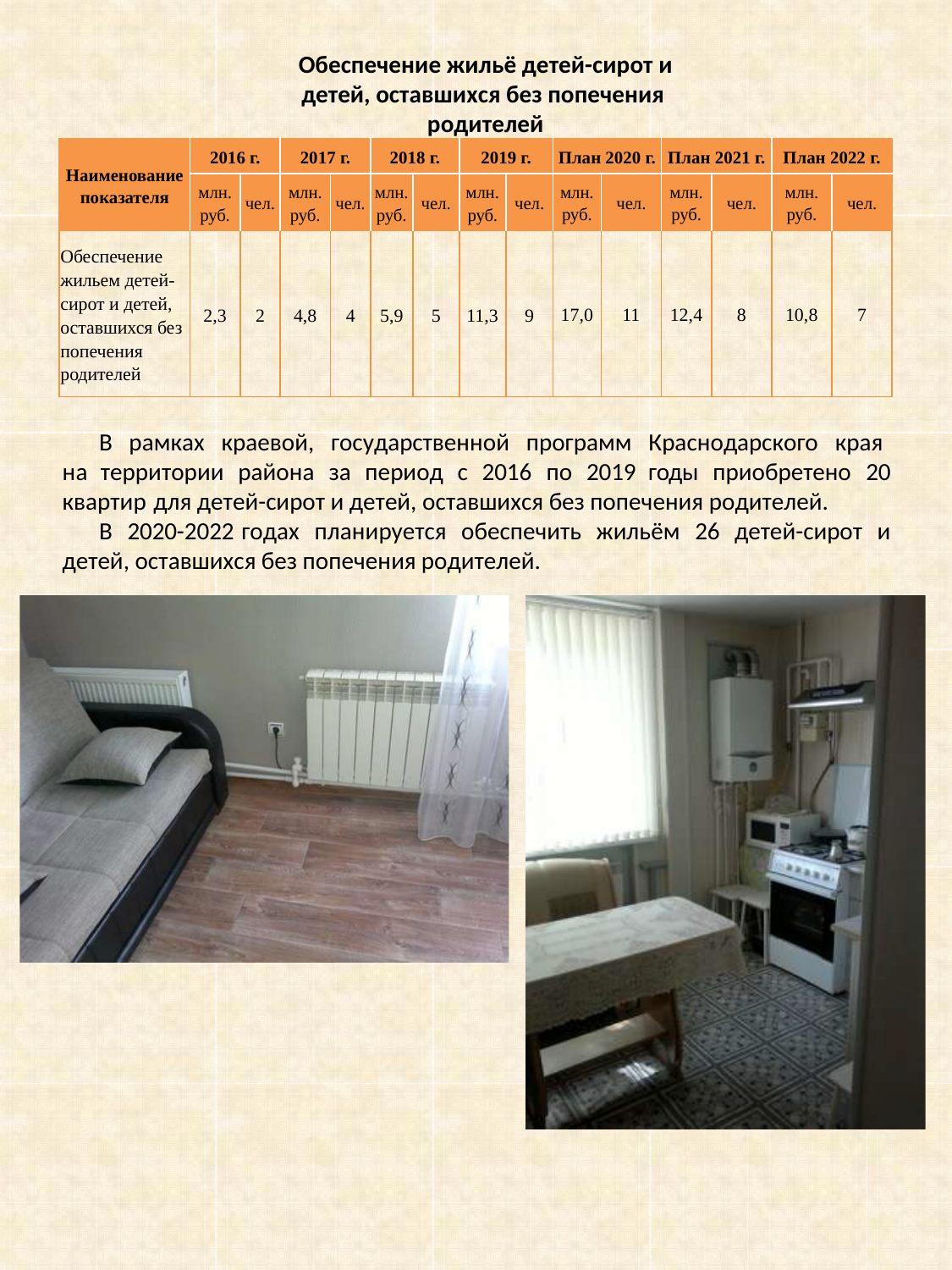

Обеспечение жильё детей-сирот и детей, оставшихся без попечения  родителей
| Наименование показателя | 2016 г. |  | 2017 г. |  | 2018 г. |  | 2019 г. |  | План 2020 г. |  | План 2021 г. |  | План 2022 г. |  |
| --- | --- | --- | --- | --- | --- | --- | --- | --- | --- | --- | --- | --- | --- | --- |
|  | млн. руб. | чел. | млн. руб. | чел. | млн. руб. | чел. | млн. руб. | чел. | млн. руб. | чел. | млн. руб. | чел. | млн. руб. | чел. |
| Обеспечение жильем детей- сирот и детей, оставшихся без попечения родителей | 2,3 | 2 | 4,8 | 4 | 5,9 | 5 | 11,3 | 9 | 17,0 | 11 | 12,4 | 8 | 10,8 | 7 |
В  рамках  краевой,  государственной  программ  Краснодарского  края  на территории района за период с 2016 по 2019 годы приобретено 20 квартир для детей-сирот и детей, оставшихся без попечения родителей.
В  2020-2022 годах  планируется  обеспечить  жильём  26  детей-сирот  и детей, оставшихся без попечения родителей.